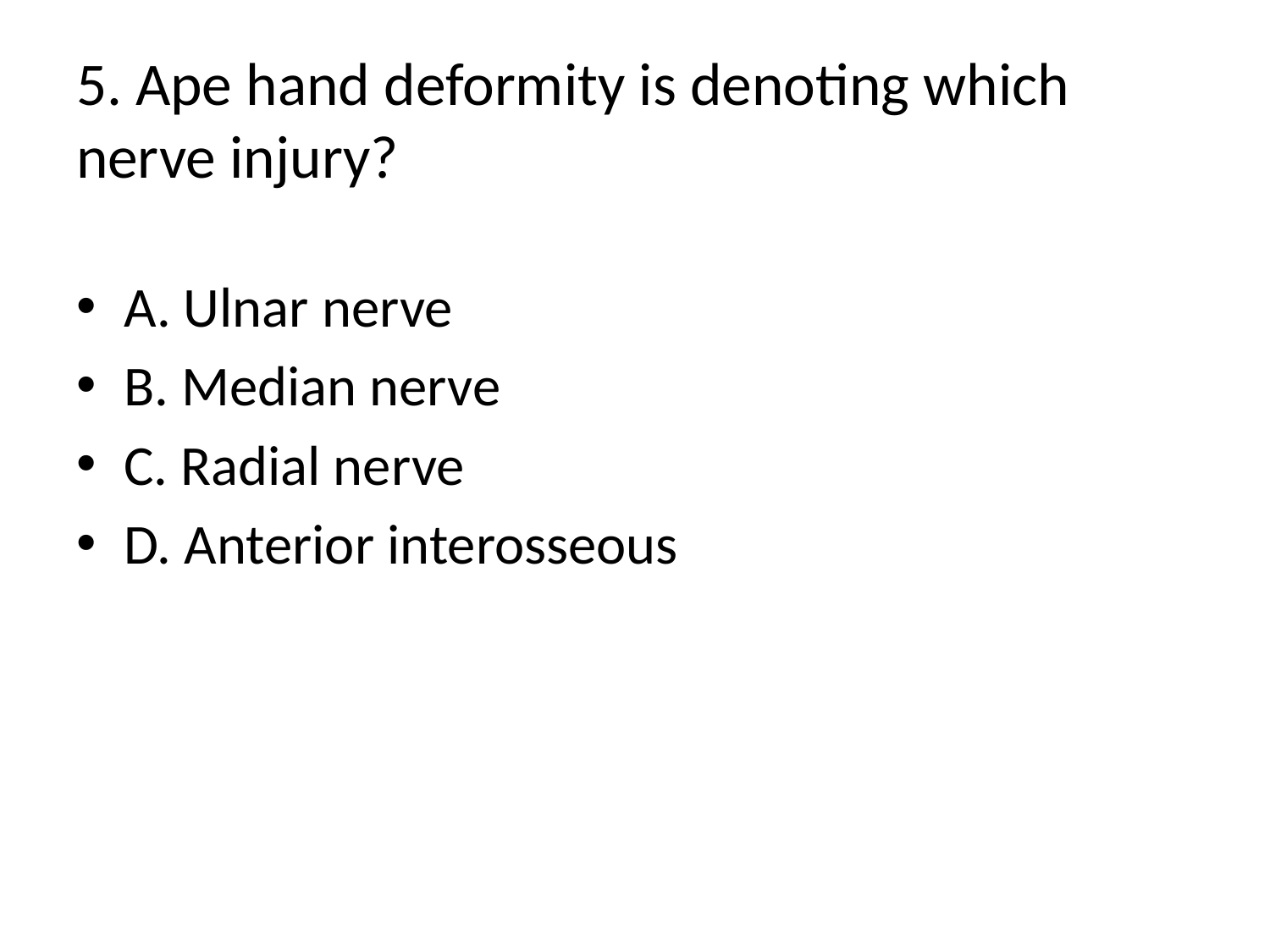

# 5. Ape hand deformity is denoting which nerve injury?
A. Ulnar nerve
B. Median nerve
C. Radial nerve
D. Anterior interosseous